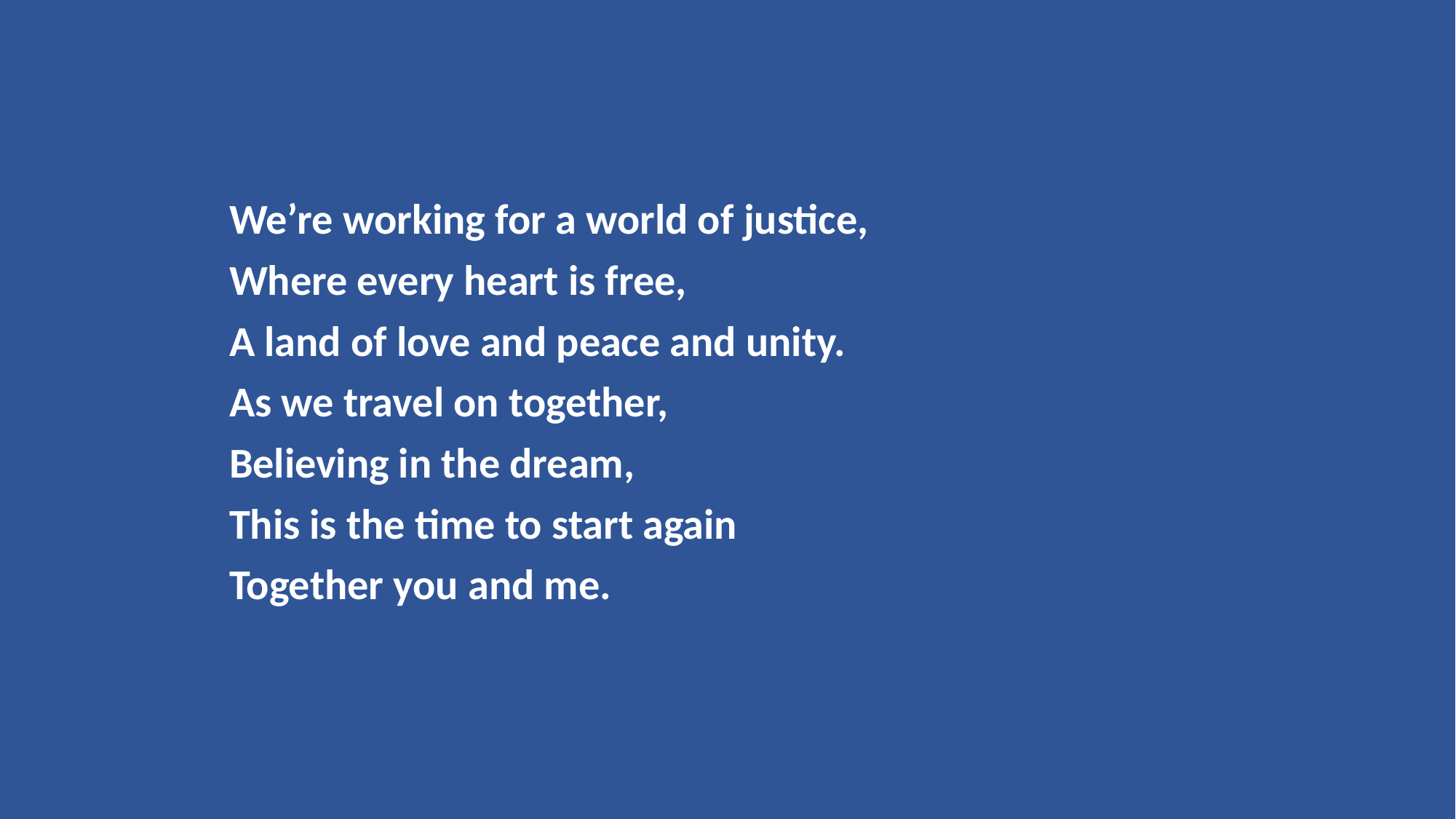

We’re working for a world of justice,
Where every heart is free,
A land of love and peace and unity.
As we travel on together,
Believing in the dream,
This is the time to start again
Together you and me.